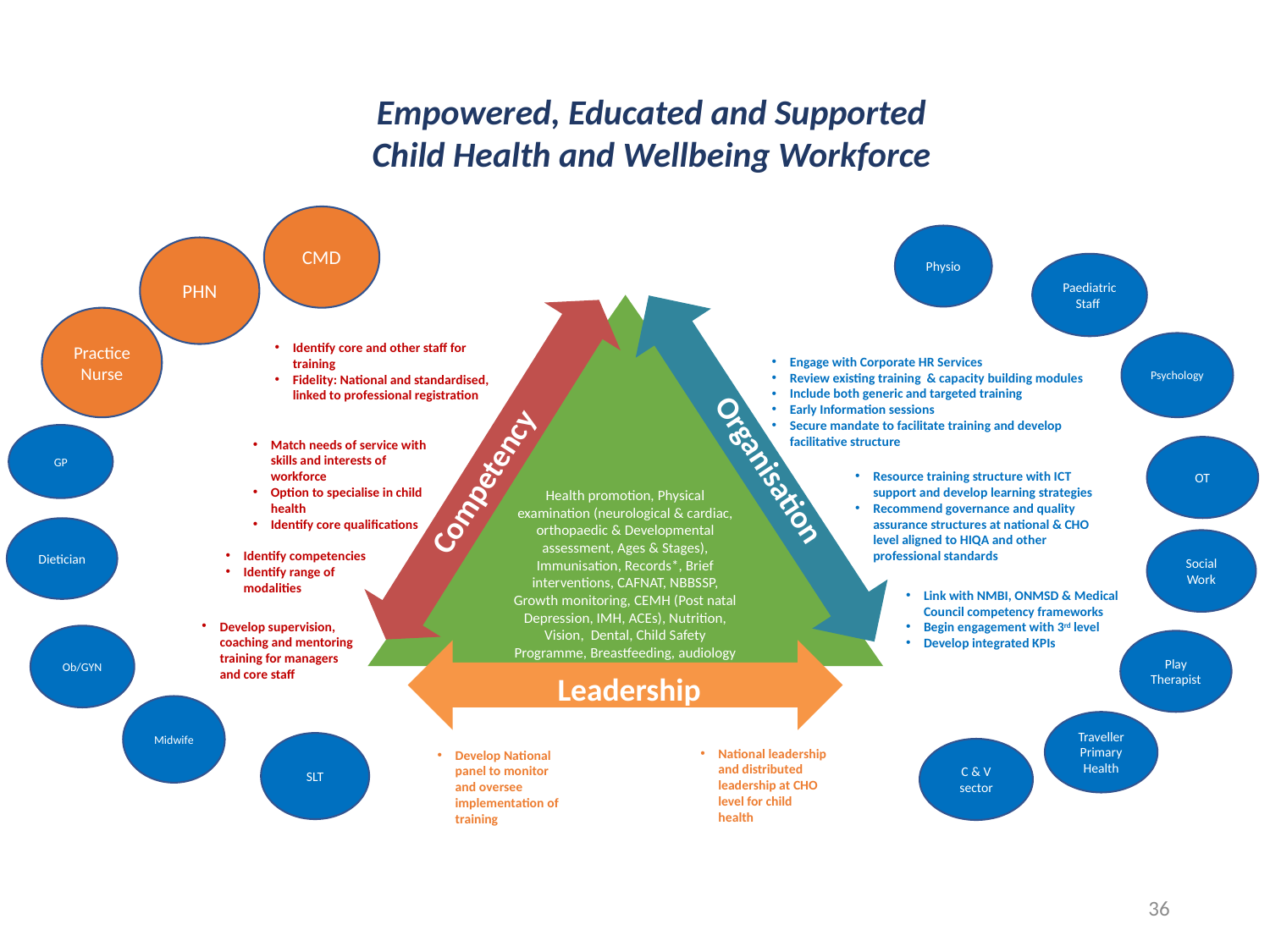

Empowered, Educated and Supported Child Health and Wellbeing Workforce
CMD
Physio
PHN
Paediatric
Staff
Health promotion, Physical examination (neurological & cardiac, orthopaedic & Developmental assessment, Ages & Stages), Immunisation, Records*, Brief interventions, CAFNAT, NBBSSP, Growth monitoring, CEMH (Post natal Depression, IMH, ACEs), Nutrition, Vision,  Dental, Child Safety Programme, Breastfeeding, audiology
Practice Nurse
Identify core and other staff for training
Fidelity: National and standardised, linked to professional registration
Psychology
Engage with Corporate HR Services
Review existing training  & capacity building modules
Include both generic and targeted training
Early Information sessions
Secure mandate to facilitate training and develop facilitative structure

GP
Match needs of service with skills and interests of workforce
Option to specialise in child health
Identify core qualifications
OT
Organisation
Competency
Resource training structure with ICT support and develop learning strategies
Recommend governance and quality assurance structures at national & CHO level aligned to HIQA and other professional standards

Dietician
Social Work
Identify competencies
Identify range of modalities
Link with NMBI, ONMSD & Medical Council competency frameworks
Begin engagement with 3rd level
Develop integrated KPIs

Develop supervision, coaching and mentoring training for managers and core staff
Ob/GYN
Play Therapist

Leadership
Midwife
Traveller Primary Health
SLT
National leadership and distributed leadership at CHO level for child health
C & V sector
Develop National panel to monitor and oversee implementation of training
36